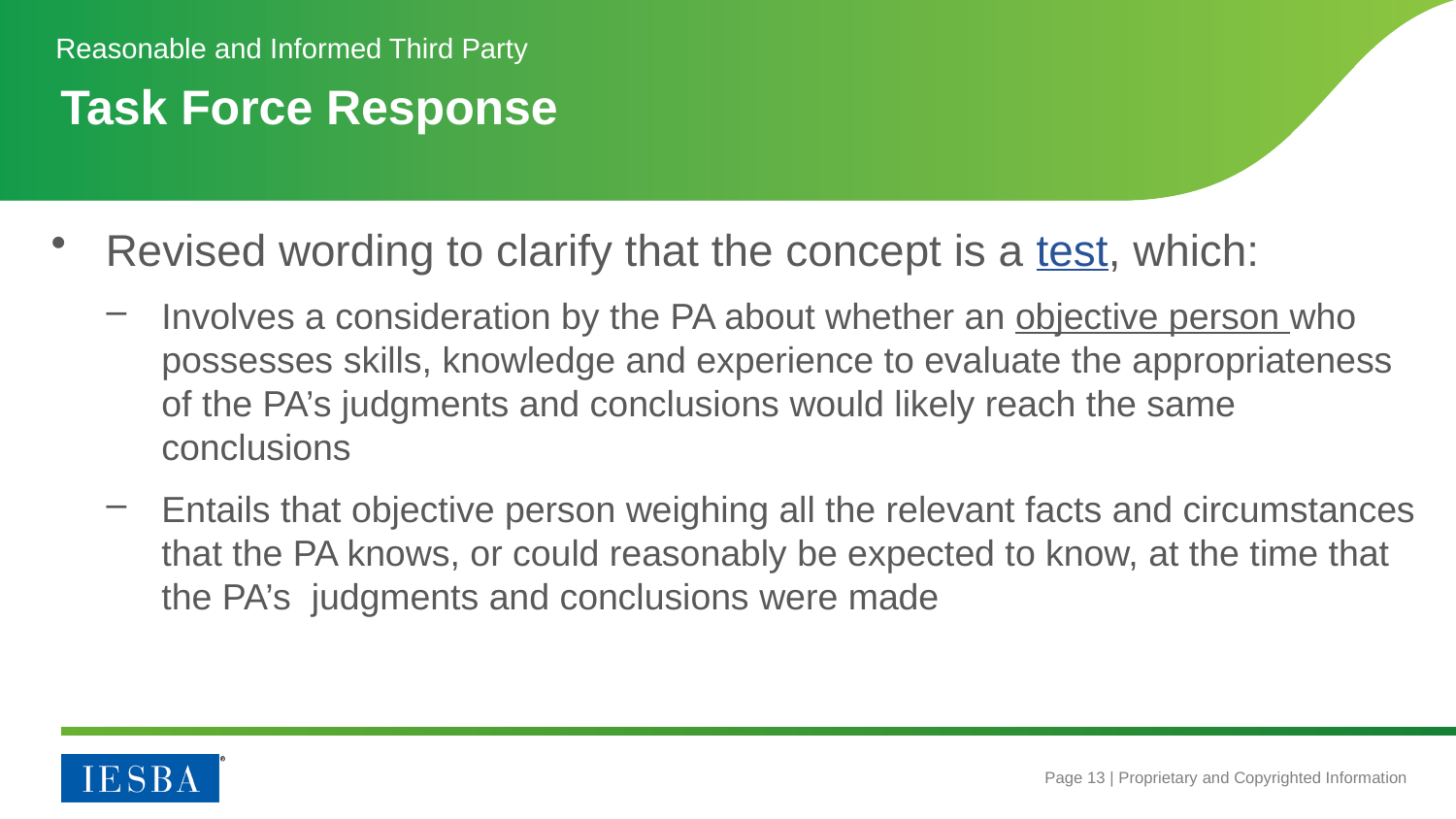

Reasonable and Informed Third Party
# Task Force Response
Revised wording to clarify that the concept is a test, which:
Involves a consideration by the PA about whether an objective person who possesses skills, knowledge and experience to evaluate the appropriateness of the PA’s judgments and conclusions would likely reach the same conclusions
Entails that objective person weighing all the relevant facts and circumstances that the PA knows, or could reasonably be expected to know, at the time that the PA’s  judgments and conclusions were made